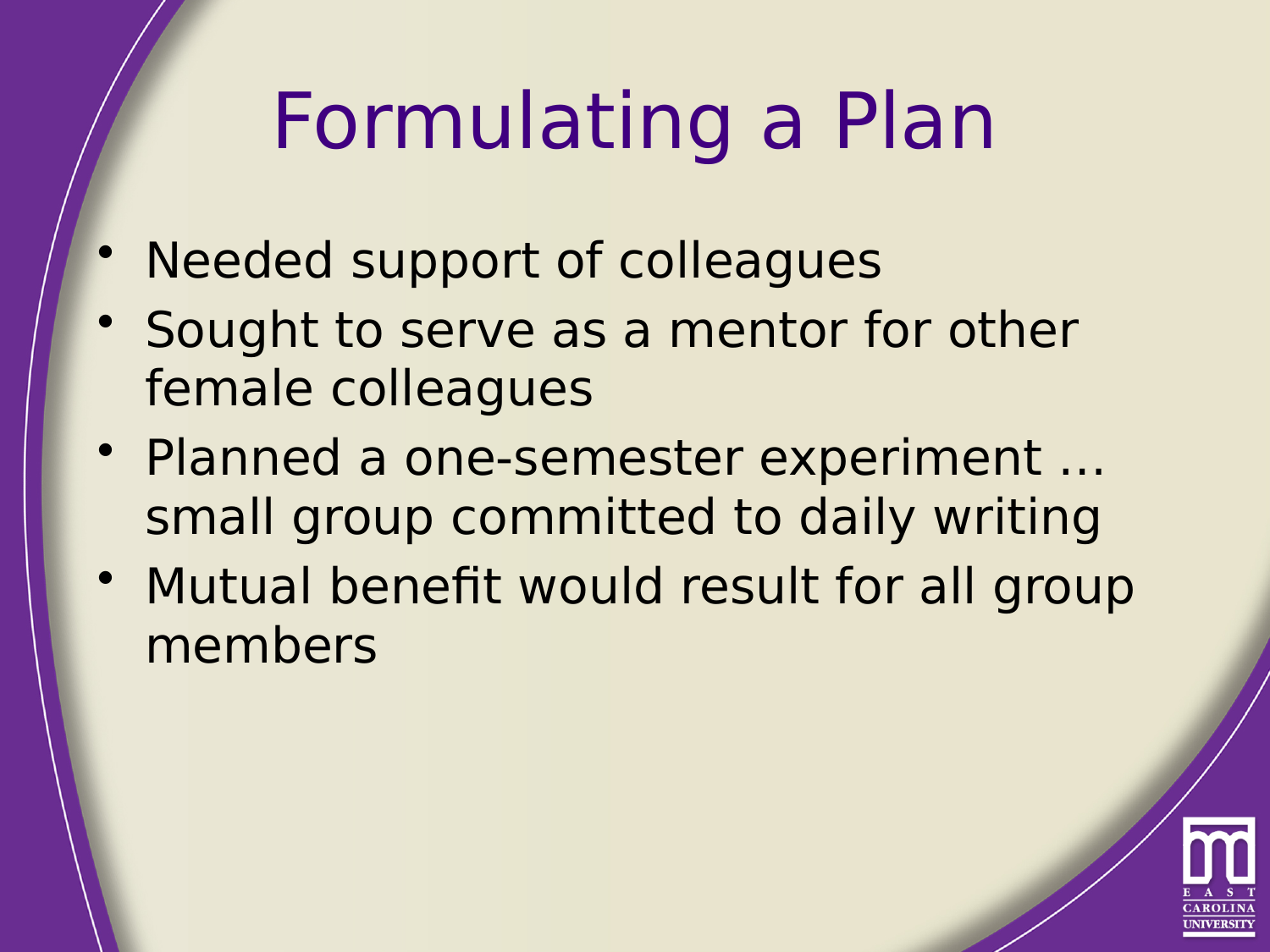

# Formulating a Plan
Needed support of colleagues
Sought to serve as a mentor for other female colleagues
Planned a one-semester experiment … small group committed to daily writing
Mutual benefit would result for all group members